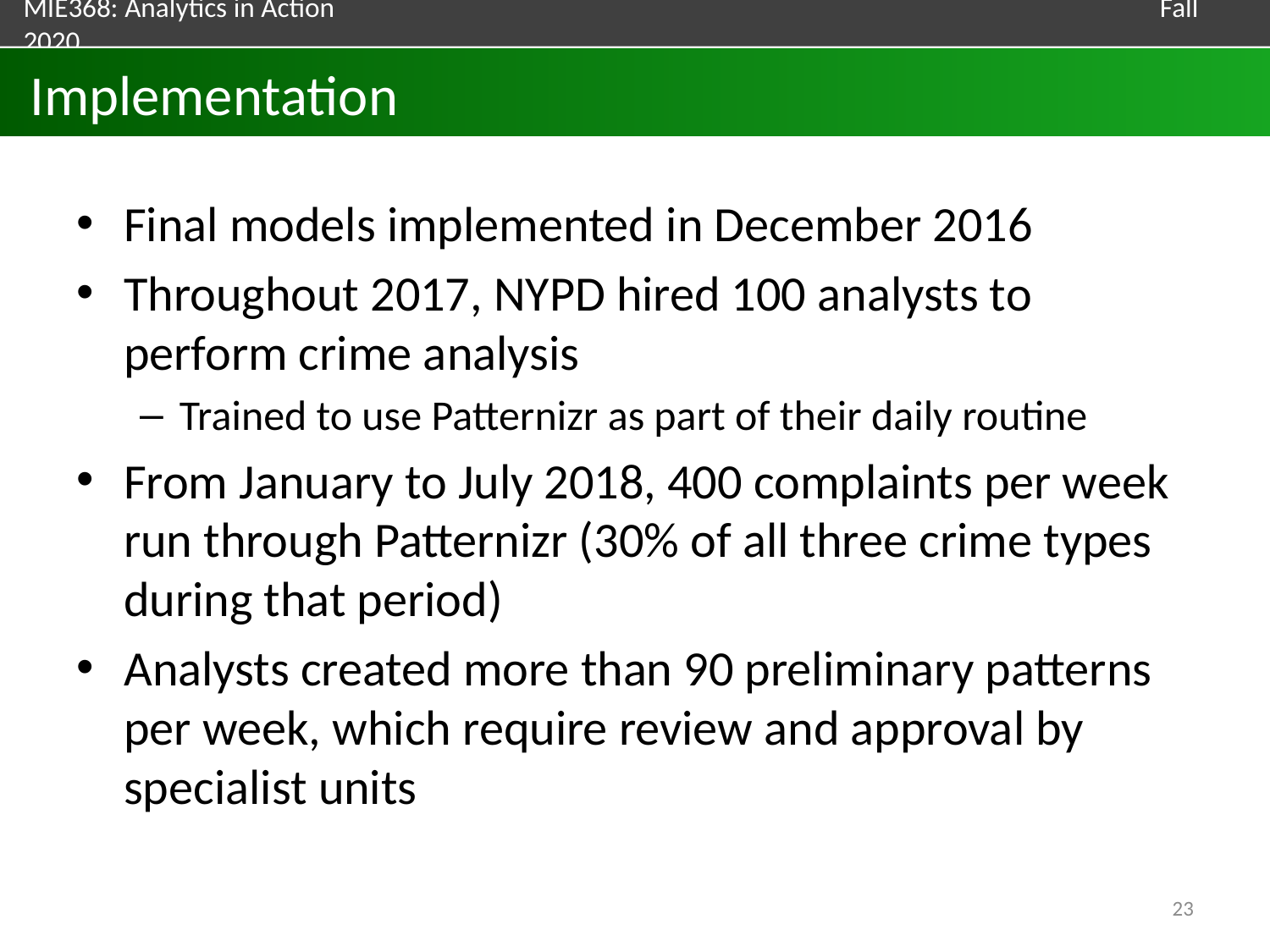

# Implementation
Final models implemented in December 2016
Throughout 2017, NYPD hired 100 analysts to perform crime analysis
Trained to use Patternizr as part of their daily routine
From January to July 2018, 400 complaints per week run through Patternizr (30% of all three crime types during that period)
Analysts created more than 90 preliminary patterns per week, which require review and approval by specialist units
23